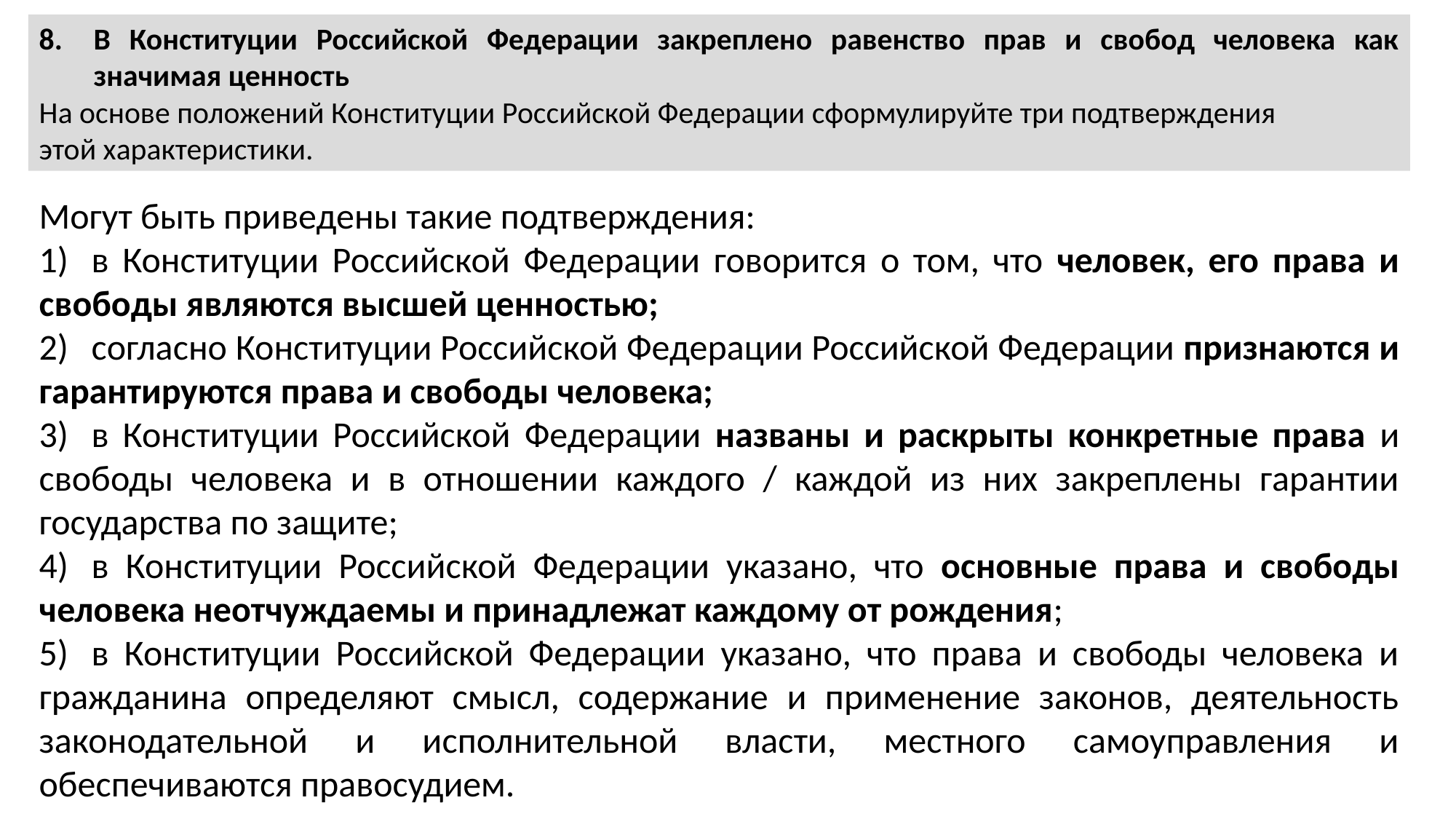

В Конституции Российской Федерации закреплено равенство прав и свобод человека как значимая ценность
На основе положений Конституции Российской Федерации сформулируйте три подтверждения
этой характеристики.
Могут быть приведены такие подтверждения:
1)	в Конституции Российской Федерации говорится о том, что человек, его права и свободы являются высшей ценностью;
2)	согласно Конституции Российской Федерации Российской Федерации признаются и гарантируются права и свободы человека;
3)	в Конституции Российской Федерации названы и раскрыты конкретные права и свободы человека и в отношении каждого / каждой из них закреплены гарантии государства по защите;
4)	в Конституции Российской Федерации указано, что основные права и свободы человека неотчуждаемы и принадлежат каждому от рождения;
5)	в Конституции Российской Федерации указано, что права и свободы человека и гражданина определяют смысл, содержание и применение законов, деятельность законодательной и исполнительной власти, местного самоуправления и обеспечиваются правосудием.